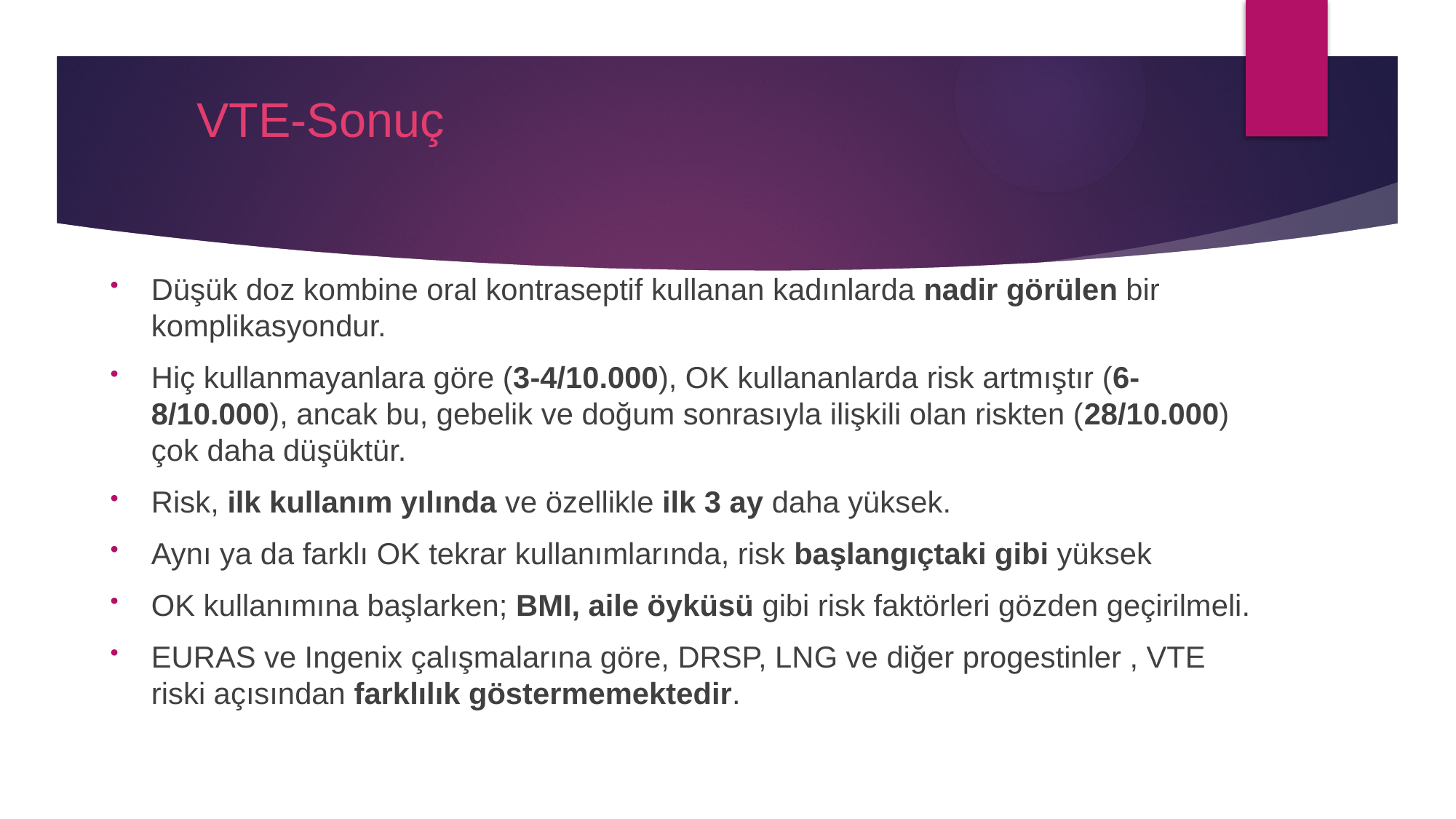

# VTE-Sonuç
Düşük doz kombine oral kontraseptif kullanan kadınlarda nadir görülen bir komplikasyondur.
Hiç kullanmayanlara göre (3-4/10.000), OK kullananlarda risk artmıştır (6-8/10.000), ancak bu, gebelik ve doğum sonrasıyla ilişkili olan riskten (28/10.000) çok daha düşüktür.
Risk, ilk kullanım yılında ve özellikle ilk 3 ay daha yüksek.
Aynı ya da farklı OK tekrar kullanımlarında, risk başlangıçtaki gibi yüksek
OK kullanımına başlarken; BMI, aile öyküsü gibi risk faktörleri gözden geçirilmeli.
EURAS ve Ingenix çalışmalarına göre, DRSP, LNG ve diğer progestinler , VTE riski açısından farklılık göstermemektedir.